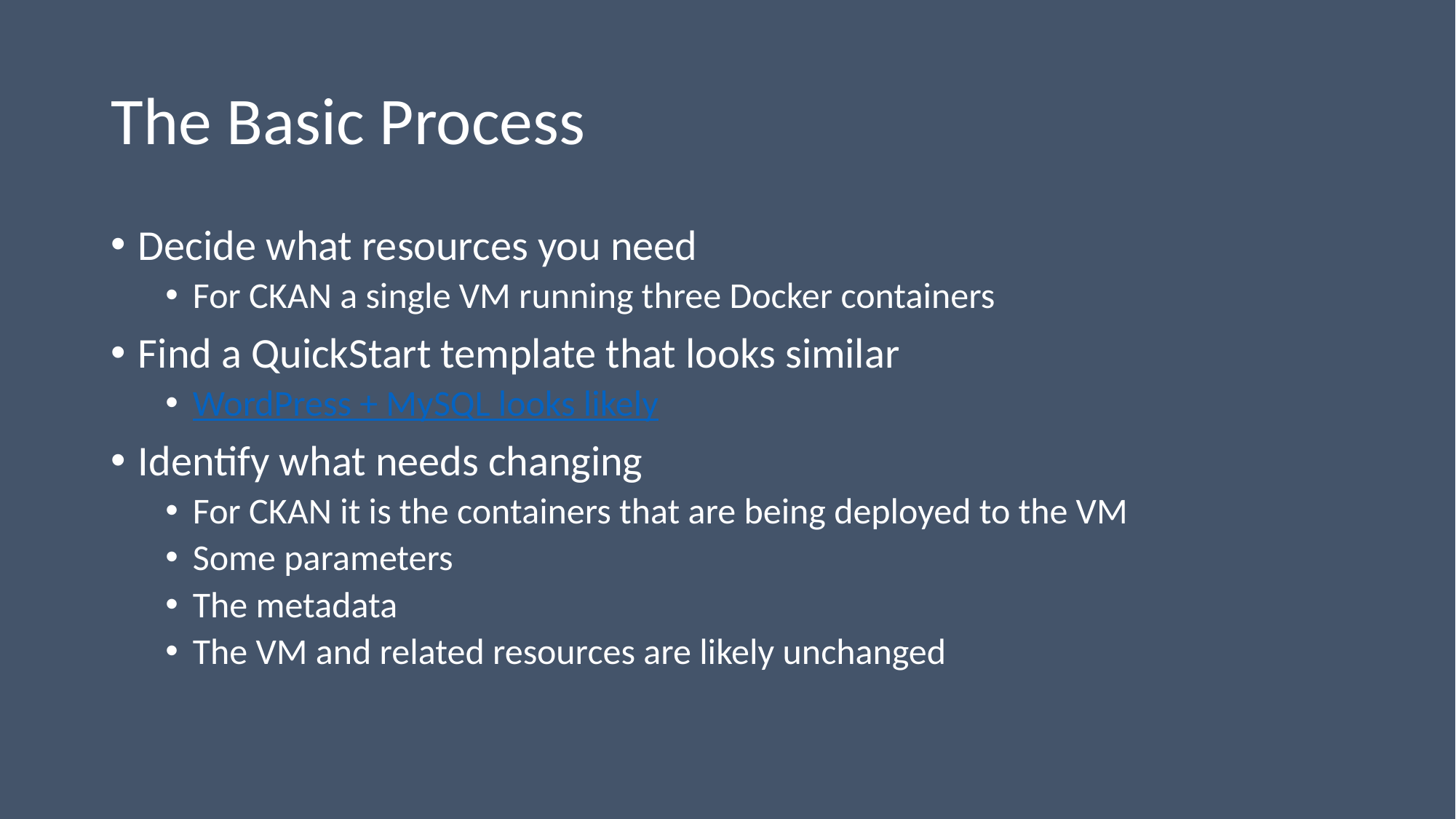

# The Basic Process
Decide what resources you need
For CKAN a single VM running three Docker containers
Find a QuickStart template that looks similar
WordPress + MySQL looks likely
Identify what needs changing
For CKAN it is the containers that are being deployed to the VM
Some parameters
The metadata
The VM and related resources are likely unchanged